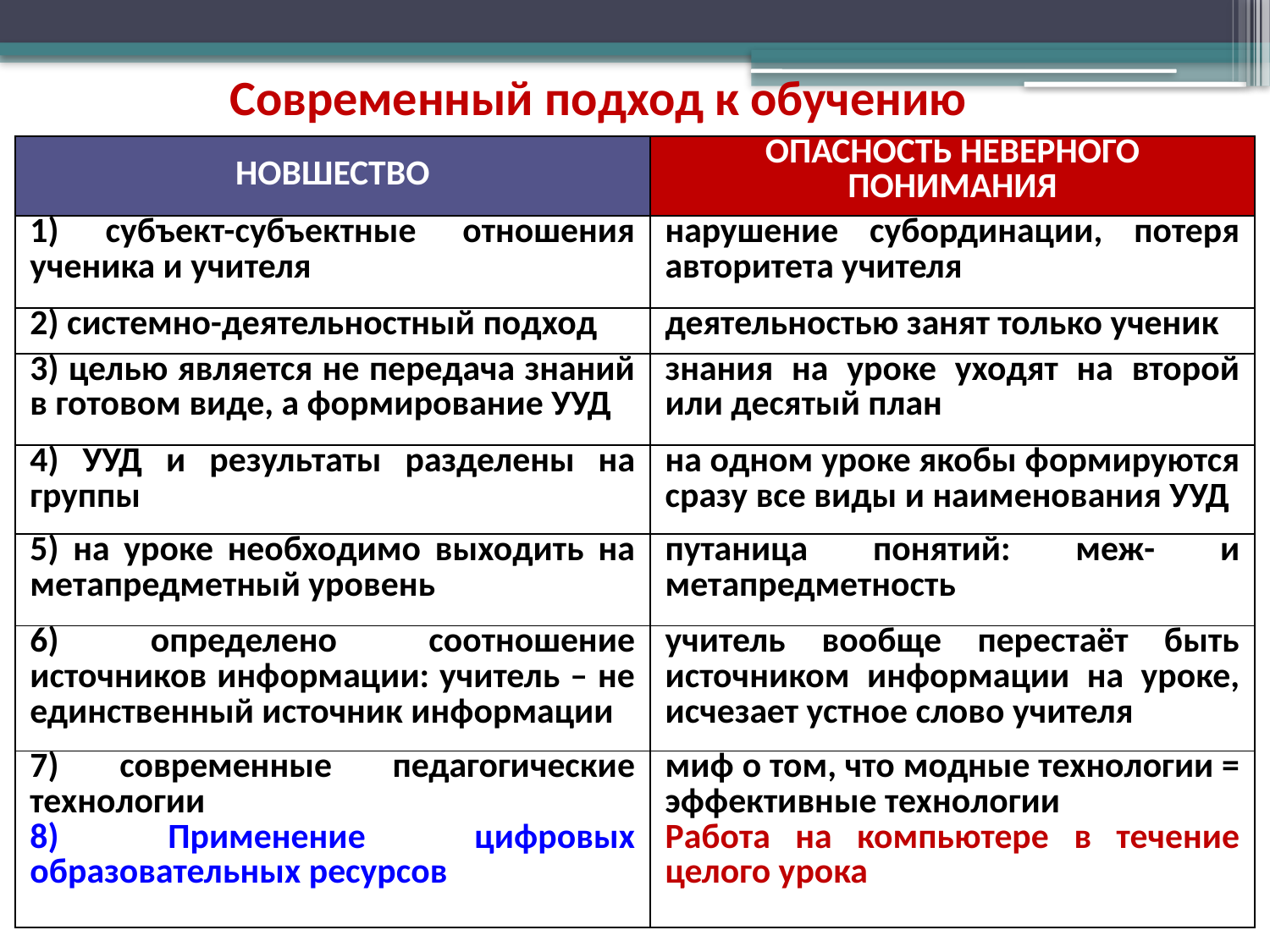

Современный подход к обучению
| НОВШЕСТВО | ОПАСНОСТЬ НЕВЕРНОГО ПОНИМАНИЯ |
| --- | --- |
| 1) субъект-субъектные отношения ученика и учителя | нарушение субординации, потеря авторитета учителя |
| 2) системно-деятельностный подход | деятельностью занят только ученик |
| 3) целью является не передача знаний в готовом виде, а формирование УУД | знания на уроке уходят на второй или десятый план |
| 4) УУД и результаты разделены на группы | на одном уроке якобы формируются сразу все виды и наименования УУД |
| 5) на уроке необходимо выходить на метапредметный уровень | путаница понятий: меж- и метапредметность |
| 6) определено соотношение источников информации: учитель – не единственный источник информации | учитель вообще перестаёт быть источником информации на уроке, исчезает устное слово учителя |
| 7) современные педагогические технологии 8) Применение цифровых образовательных ресурсов | миф о том, что модные технологии = эффективные технологии Работа на компьютере в течение целого урока |